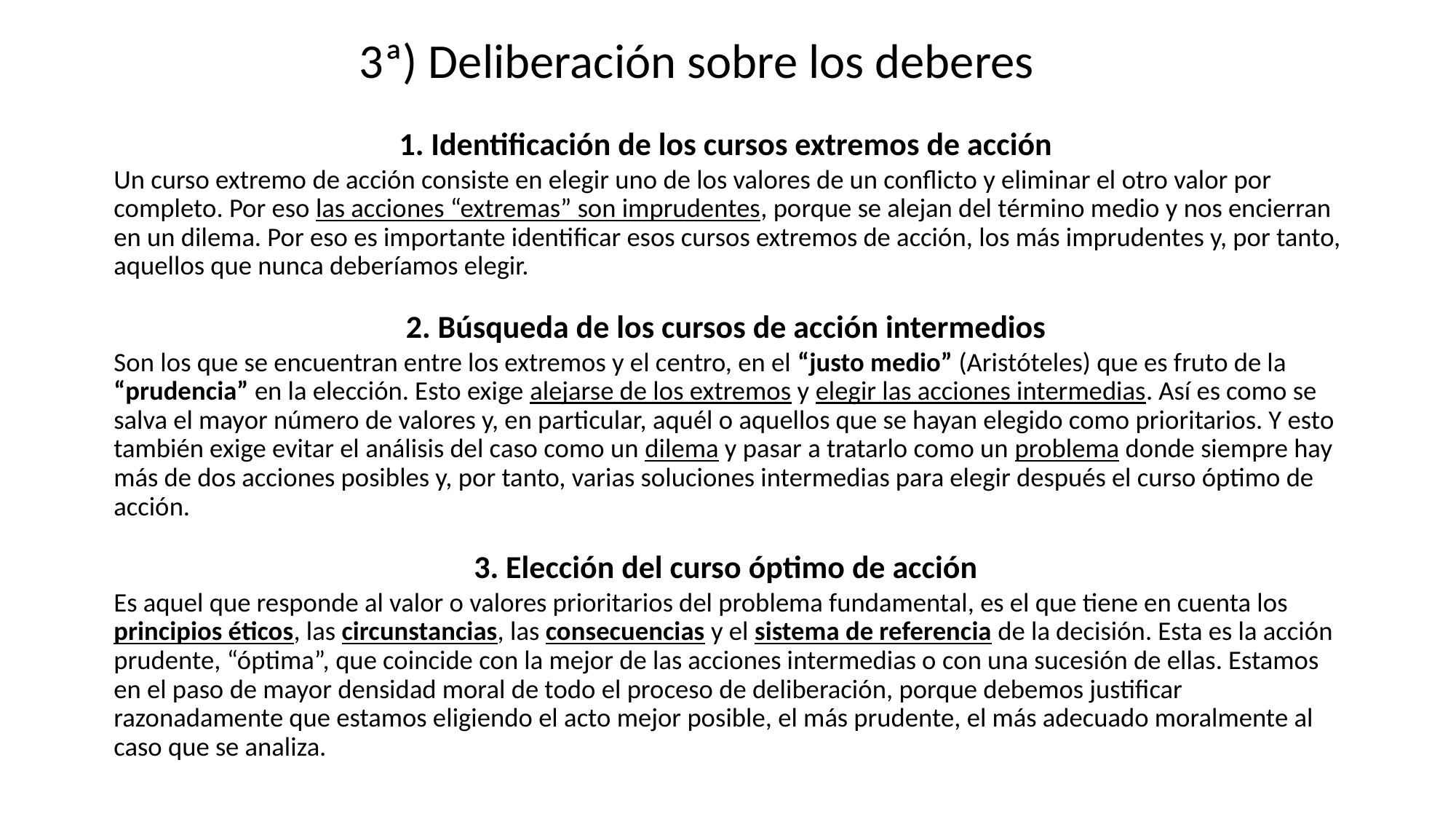

# 3ª) Deliberación sobre los deberes

1. Identificación de los cursos extremos de acción
Un curso extremo de acción consiste en elegir uno de los valores de un conflicto y eliminar el otro valor por completo. Por eso las acciones “extremas” son imprudentes, porque se alejan del término medio y nos encierran en un dilema. Por eso es importante identificar esos cursos extremos de acción, los más imprudentes y, por tanto, aquellos que nunca deberíamos elegir.

2. Búsqueda de los cursos de acción intermedios
Son los que se encuentran entre los extremos y el centro, en el “justo medio” (Aristóteles) que es fruto de la “prudencia” en la elección. Esto exige alejarse de los extremos y elegir las acciones intermedias. Así es como se salva el mayor número de valores y, en particular, aquél o aquellos que se hayan elegido como prioritarios. Y esto también exige evitar el análisis del caso como un dilema y pasar a tratarlo como un problema donde siempre hay más de dos acciones posibles y, por tanto, varias soluciones intermedias para elegir después el curso óptimo de acción.

3. Elección del curso óptimo de acción
Es aquel que responde al valor o valores prioritarios del problema fundamental, es el que tiene en cuenta los principios éticos, las circunstancias, las consecuencias y el sistema de referencia de la decisión. Esta es la acción prudente, “óptima”, que coincide con la mejor de las acciones intermedias o con una sucesión de ellas. Estamos en el paso de mayor densidad moral de todo el proceso de deliberación, porque debemos justificar razonadamente que estamos eligiendo el acto mejor posible, el más prudente, el más adecuado moralmente al caso que se analiza.